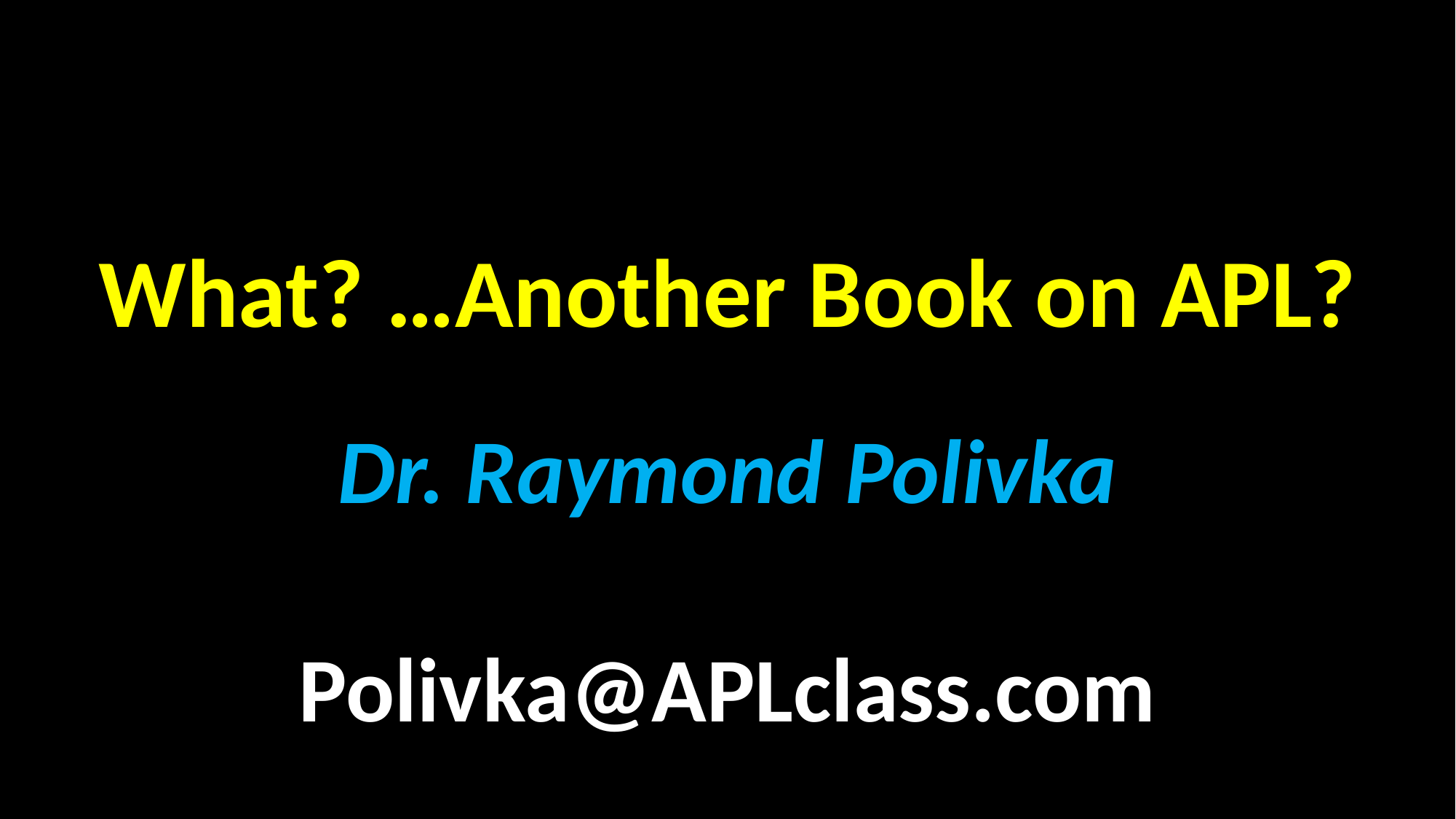

What? …Another Book on APL?

Dr. Raymond Polivka

Polivka@APLclass.com